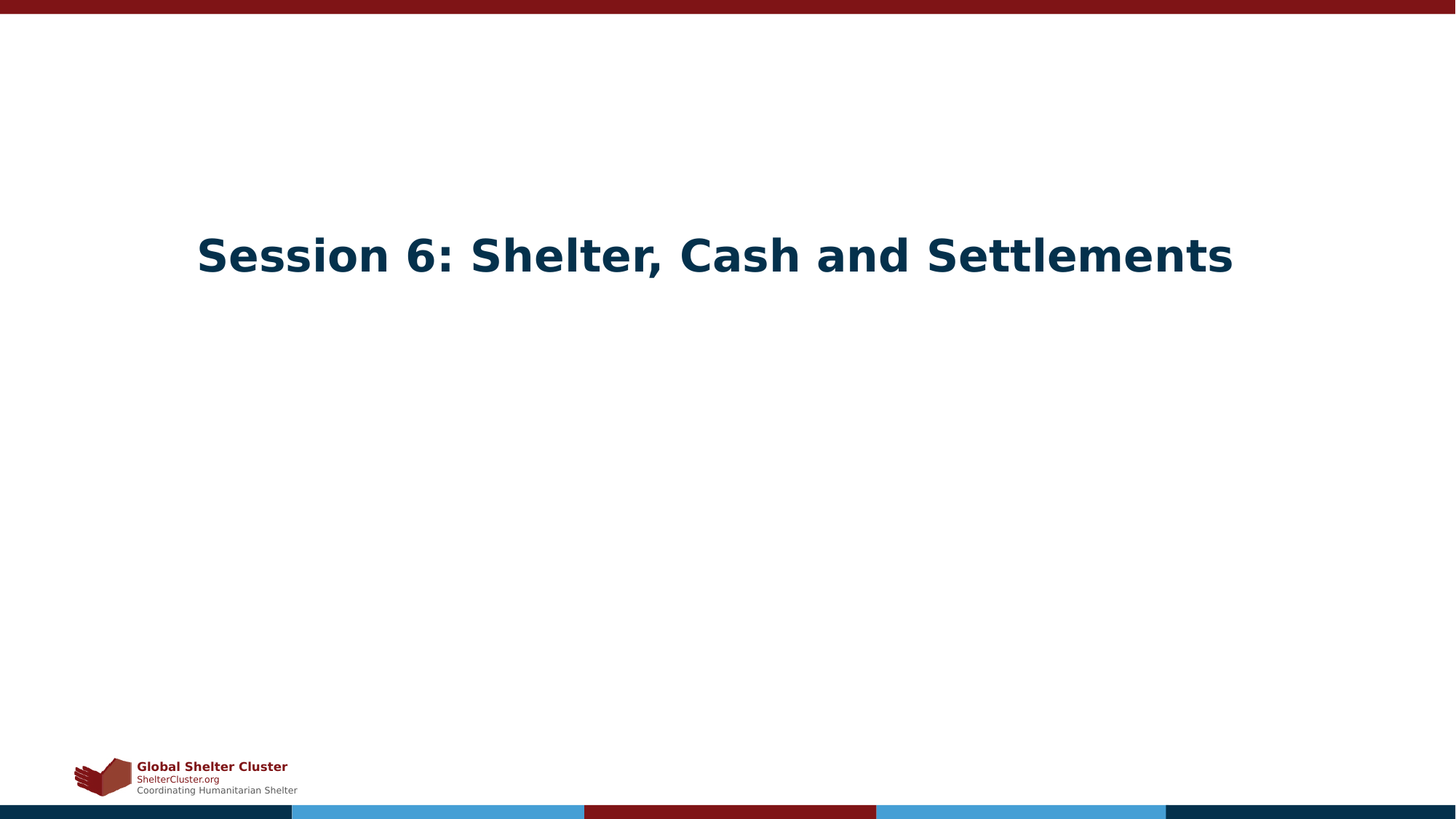

# Session 6: Shelter, Cash and Settlements